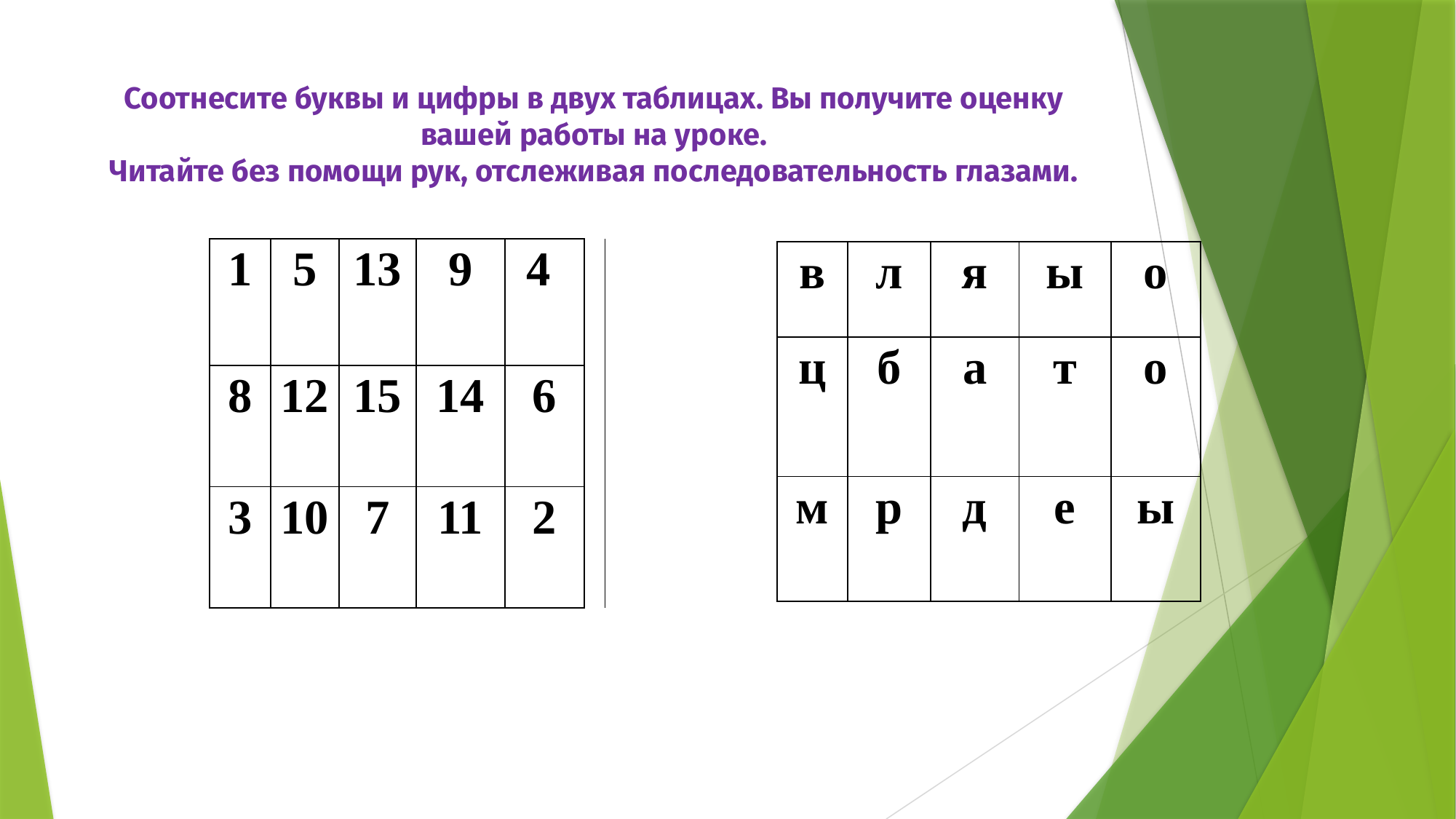

# Соотнесите буквы и цифры в двух таблицах. Вы получите оценку вашей работы на уроке. Читайте без помощи рук, отслеживая последовательность глазами.
| 1 | 5 | 13 | 9 | 4 |  |
| --- | --- | --- | --- | --- | --- |
| 8 | 12 | 15 | 14 | 6 |  |
| 3 | 10 | 7 | 11 | 2 |  |
| в | л | я | ы | о |
| --- | --- | --- | --- | --- |
| ц | б | а | т | о |
| м | р | д | е | ы |